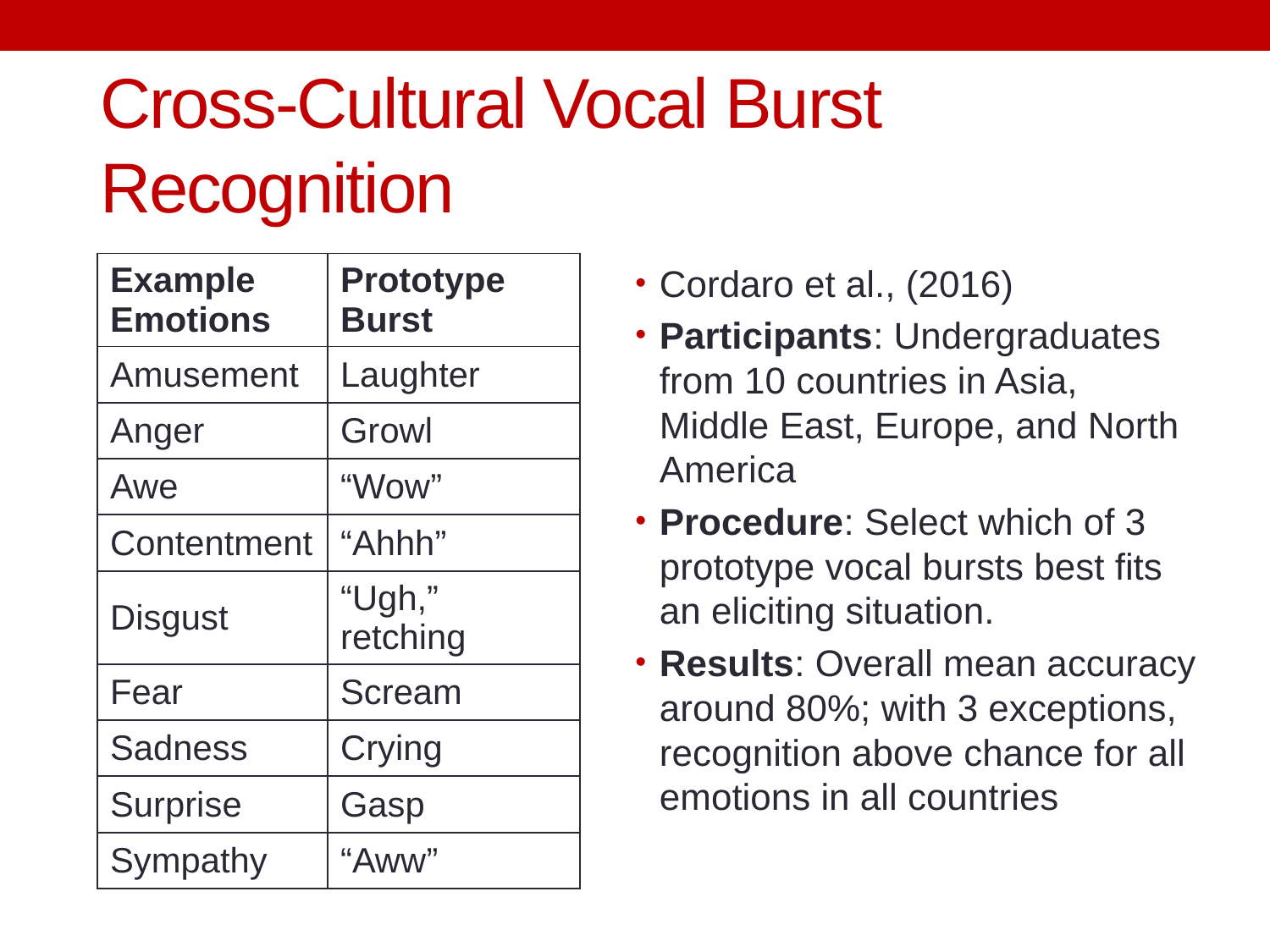

# Cross-Cultural Vocal Burst Recognition
| Example Emotions | Prototype Burst |
| --- | --- |
| Amusement | Laughter |
| Anger | Growl |
| Awe | “Wow” |
| Contentment | “Ahhh” |
| Disgust | “Ugh,” retching |
| Fear | Scream |
| Sadness | Crying |
| Surprise | Gasp |
| Sympathy | “Aww” |
Cordaro et al., (2016)
Participants: Undergraduates from 10 countries in Asia, Middle East, Europe, and North America
Procedure: Select which of 3 prototype vocal bursts best fits an eliciting situation.
Results: Overall mean accuracy around 80%; with 3 exceptions, recognition above chance for all emotions in all countries